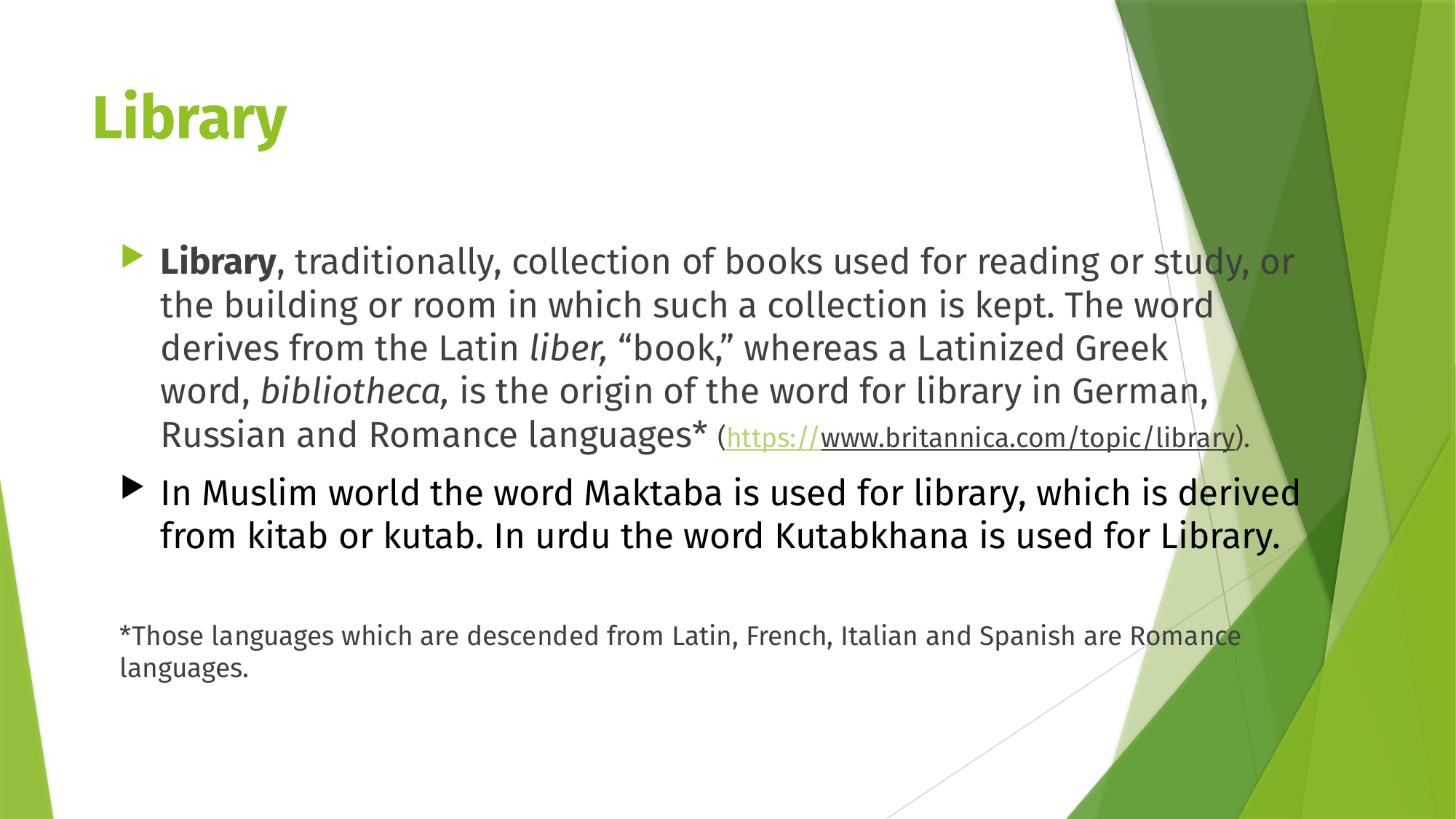

# Library
Library, traditionally, collection of books used for reading or study, or the building or room in which such a collection is kept. The word derives from the Latin liber, “book,” whereas a Latinized Greek word, bibliotheca, is the origin of the word for library in German, Russian and Romance languages* (https://www.britannica.com/topic/library).
In Muslim world the word Maktaba is used for library, which is derived from kitab or kutab. In urdu the word Kutabkhana is used for Library.

*Those languages which are descended from Latin, French, Italian and Spanish are Romance languages.